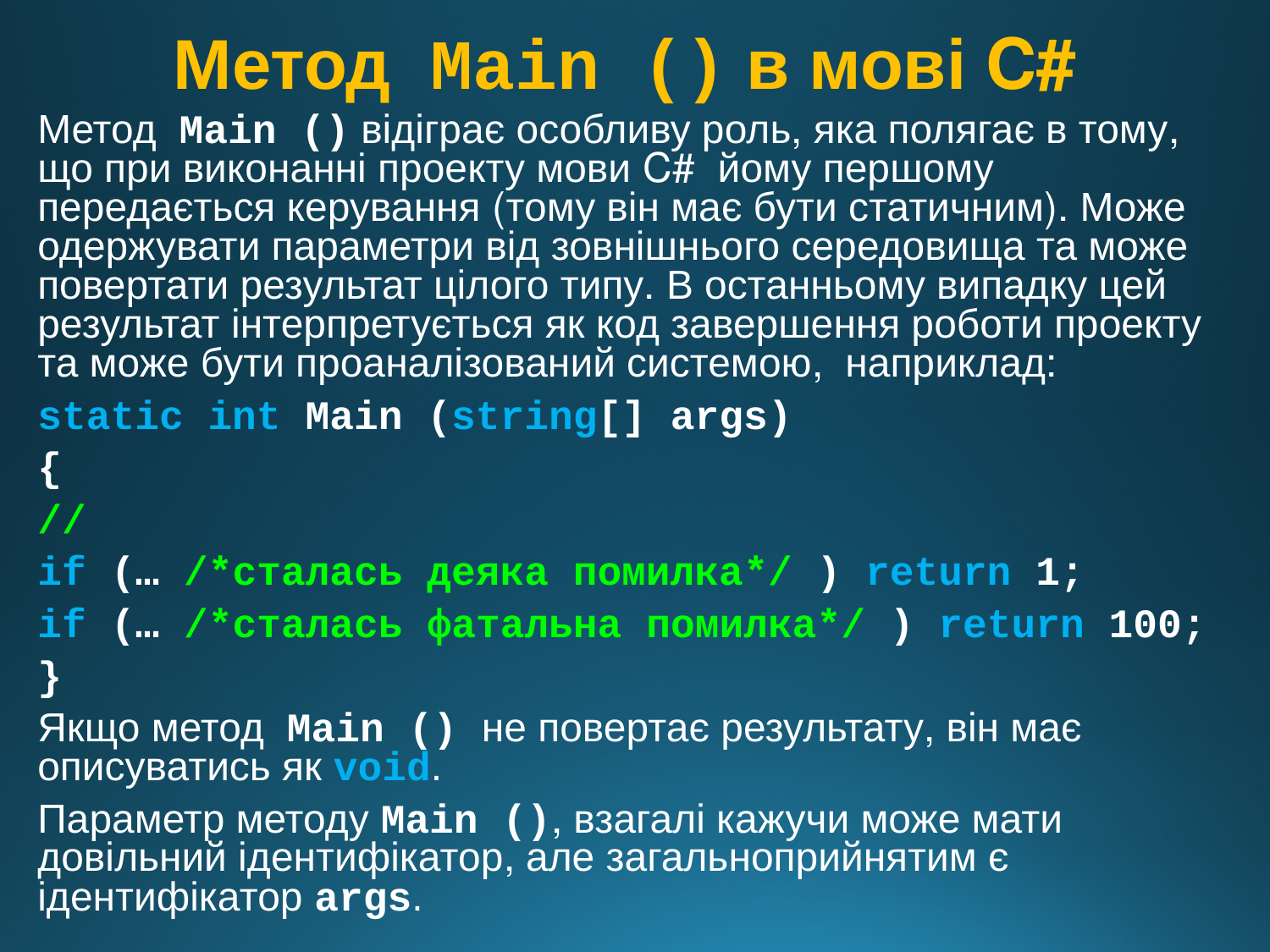

# Метод  Main () в мові C#
Метод  Main () відіграє особливу роль, яка полягає в тому, що при виконанні проекту мови C#  йому першому передається керування (тому він має бути статичним). Може одержувати параметри від зовнішнього середовища та може повертати результат цілого типу. В останньому випадку цей результат інтерпретується як код завершення роботи проекту та може бути проаналізований системою,  наприклад:
static int Main (string[] args)
{
//
if (… /*сталась деяка помилка*/ ) return 1;
if (… /*сталась фатальна помилка*/ ) return 100;
}
Якщо метод  Main () не повертає результату, він має описуватись як void.
Параметр методу Main (), взагалі кажучи може мати довільний ідентифікатор, але загальноприйнятим є ідентифікатор args.